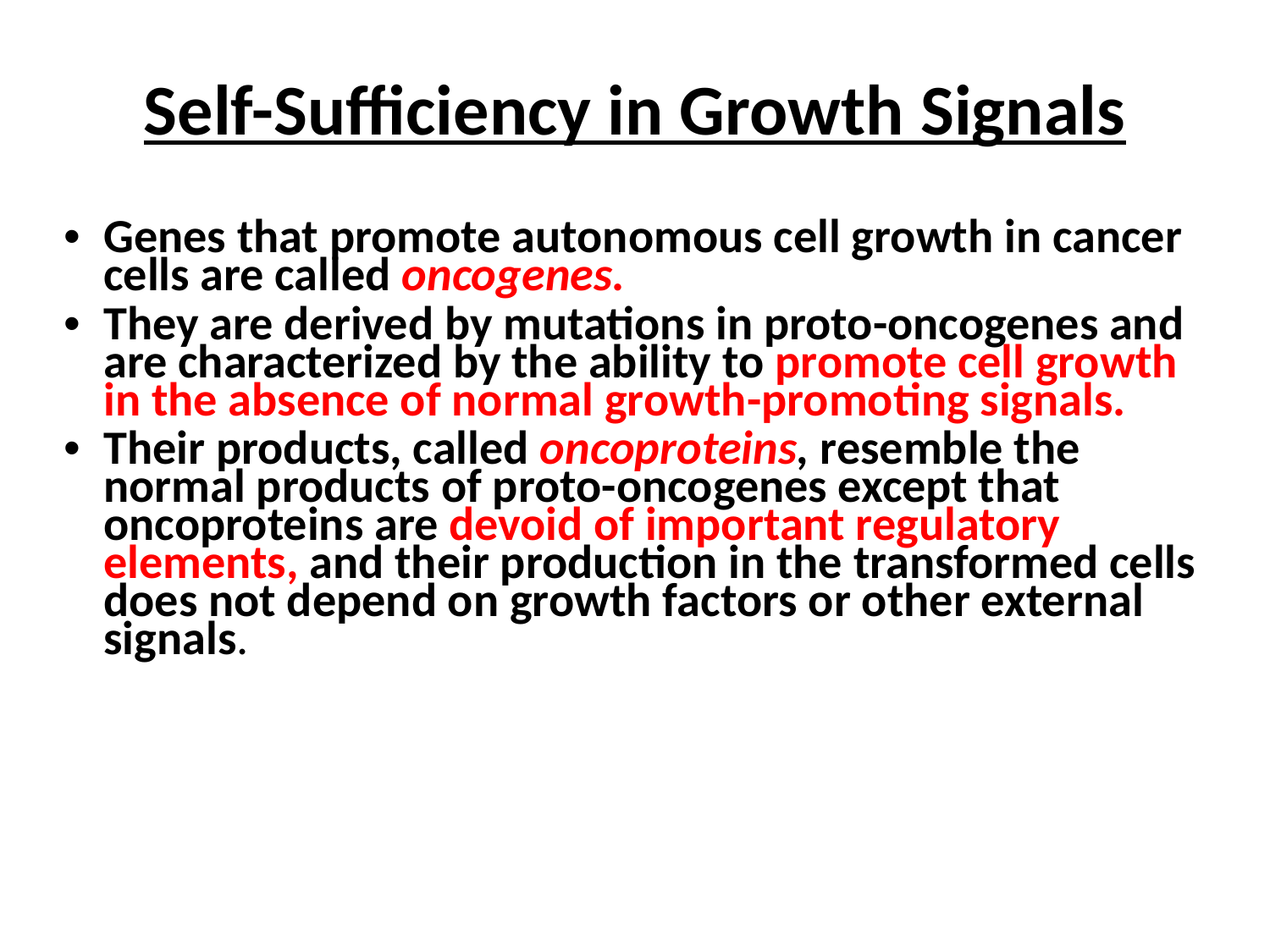

Self-Sufficiency in Growth Signals
Genes that promote autonomous cell growth in cancer cells are called oncogenes.
They are derived by mutations in proto-oncogenes and are characterized by the ability to promote cell growth in the absence of normal growth-promoting signals.
Their products, called oncoproteins, resemble the normal products of proto-oncogenes except that oncoproteins are devoid of important regulatory elements, and their production in the transformed cells does not depend on growth factors or other external signals.